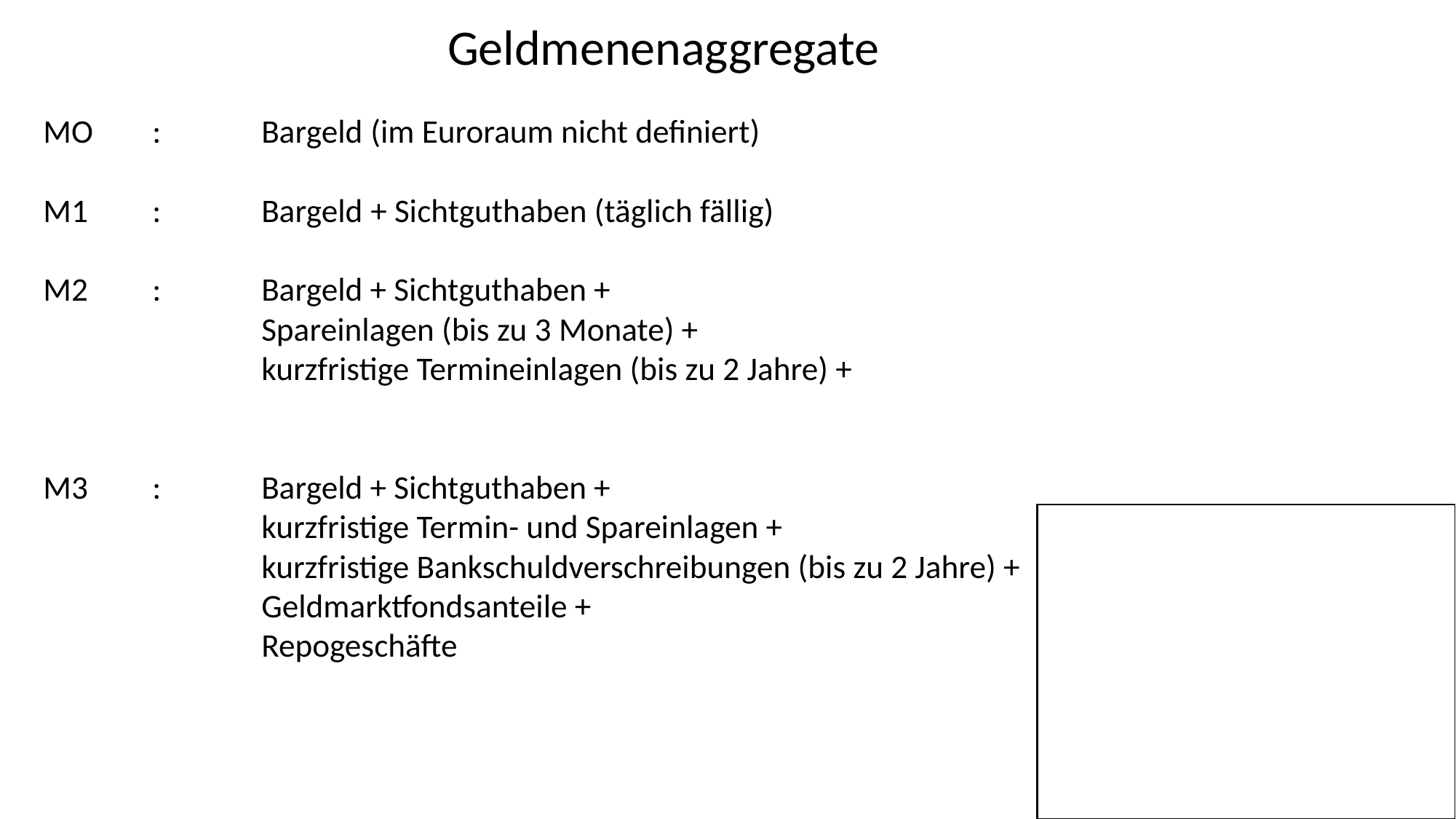

Geldmenenaggregate
MO	: 	Bargeld	(im Euroraum nicht definiert)

M1	:	Bargeld	+ Sichtguthaben (täglich fällig)

M2	:	Bargeld + Sichtguthaben + 						Spareinlagen (bis zu 3 Monate) +
		kurzfristige Termineinlagen (bis zu 2 Jahre) +

M3	:	Bargeld + Sichtguthaben +
		kurzfristige Termin- und Spareinlagen +
		kurzfristige Bankschuldverschreibungen (bis zu 2 Jahre) +
		Geldmarktfondsanteile +
		Repogeschäfte